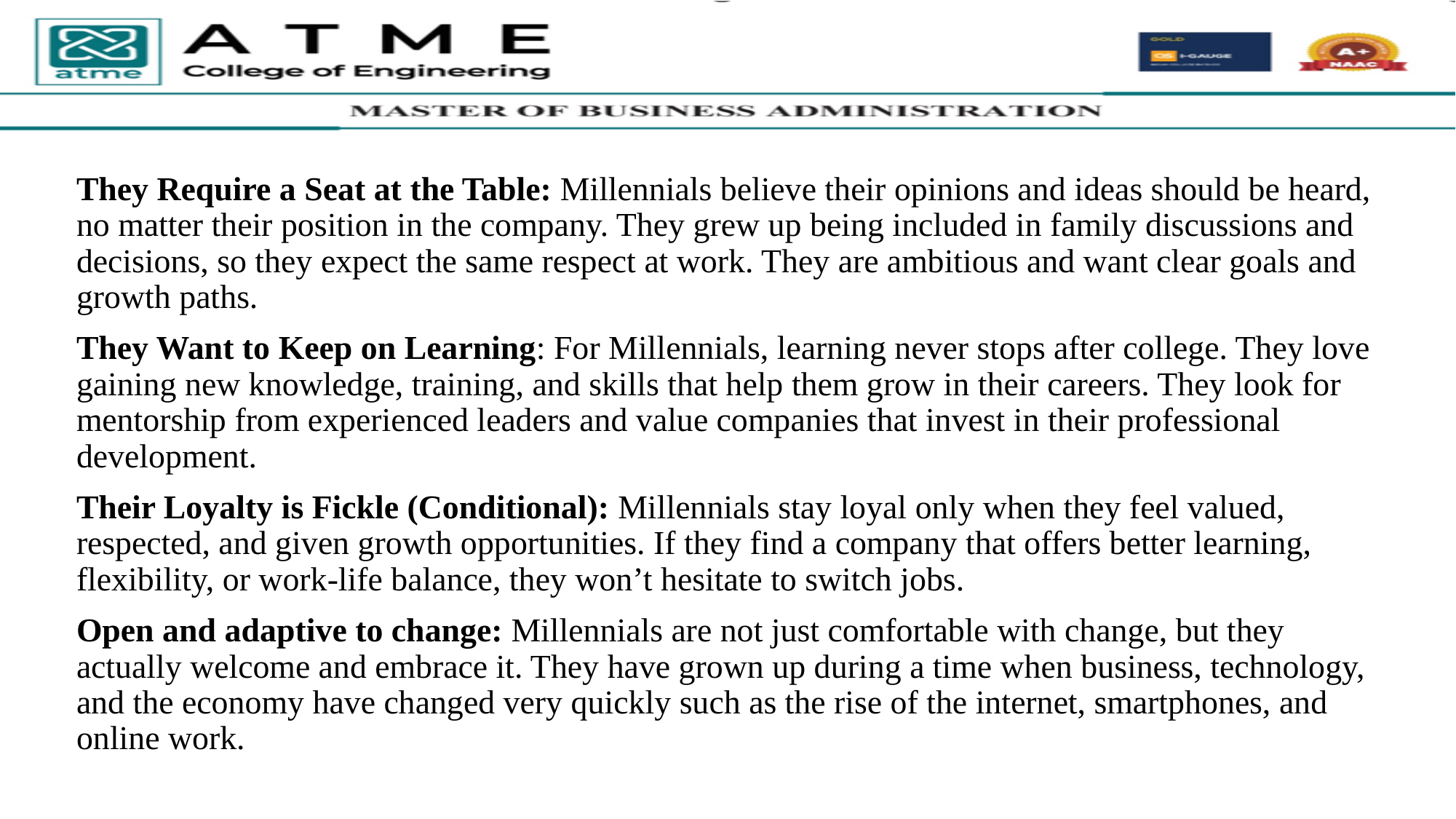

They Require a Seat at the Table: Millennials believe their opinions and ideas should be heard, no matter their position in the company. They grew up being included in family discussions and decisions, so they expect the same respect at work. They are ambitious and want clear goals and growth paths.
They Want to Keep on Learning: For Millennials, learning never stops after college. They love gaining new knowledge, training, and skills that help them grow in their careers. They look for mentorship from experienced leaders and value companies that invest in their professional development.
Their Loyalty is Fickle (Conditional): Millennials stay loyal only when they feel valued, respected, and given growth opportunities. If they find a company that offers better learning, flexibility, or work-life balance, they won’t hesitate to switch jobs.
Open and adaptive to change: Millennials are not just comfortable with change, but they actually welcome and embrace it. They have grown up during a time when business, technology, and the economy have changed very quickly such as the rise of the internet, smartphones, and online work.